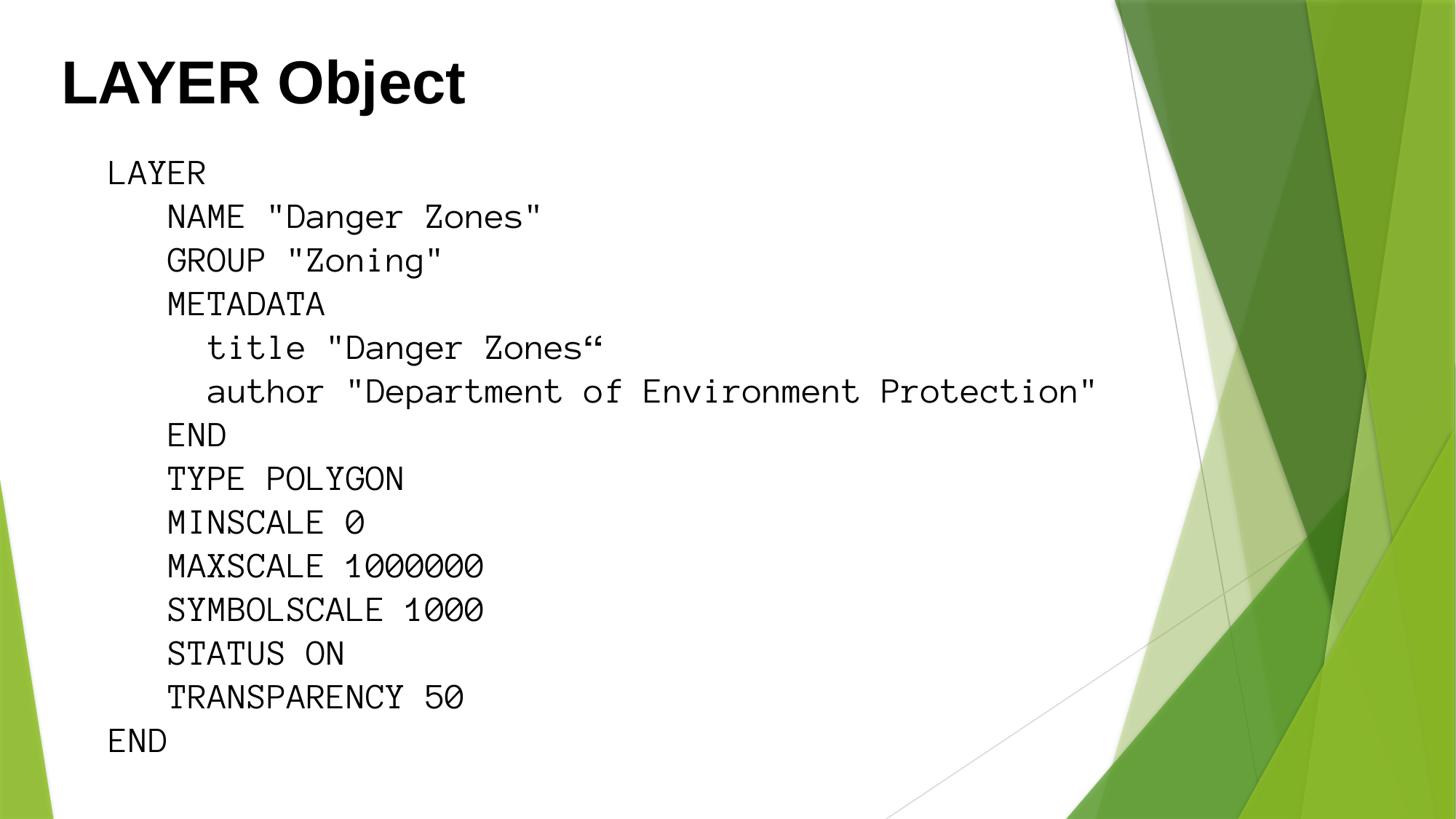

LAYER Object
LAYER
   NAME "Danger Zones"
   GROUP "Zoning"
   METADATA
     title "Danger Zones“
     author "Department of Environment Protection"
   END
   TYPE POLYGON
   MINSCALE 0
   MAXSCALE 1000000
   SYMBOLSCALE 1000
   STATUS ON
   TRANSPARENCY 50
END